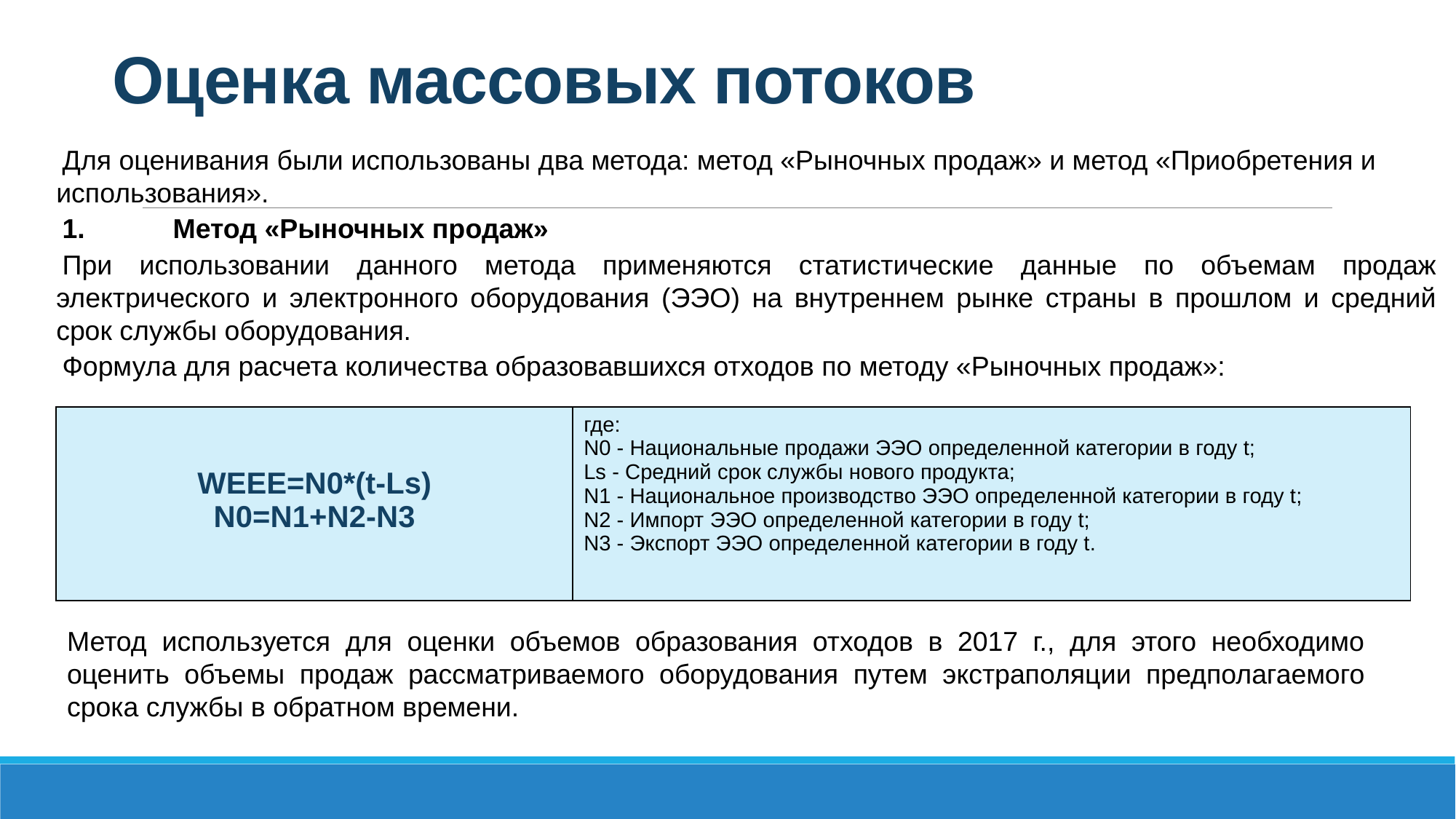

# Оценка массовых потоков
Для оценивания были использованы два метода: метод «Рыночных продаж» и метод «Приобретения и использования».
1.	 Метод «Рыночных продаж»
При использовании данного метода применяются статистические данные по объемам продаж электрического и электронного оборудования (ЭЭО) на внутреннем рынке страны в прошлом и средний срок службы оборудования.
Формула для расчета количества образовавшихся отходов по методу «Рыночных продаж»:

| WEEE=N0\*(t-Ls) N0=N1+N2-N3 | где: N0 - Национальные продажи ЭЭО определенной категории в году t; Ls - Средний срок службы нового продукта; N1 - Национальное производство ЭЭО определенной категории в году t; N2 - Импорт ЭЭО определенной категории в году t; N3 - Экспорт ЭЭО определенной категории в году t. |
| --- | --- |
Метод используется для оценки объемов образования отходов в 2017 г., для этого необходимо оценить объемы продаж рассматриваемого оборудования путем экстраполяции предполагаемого срока службы в обратном времени.